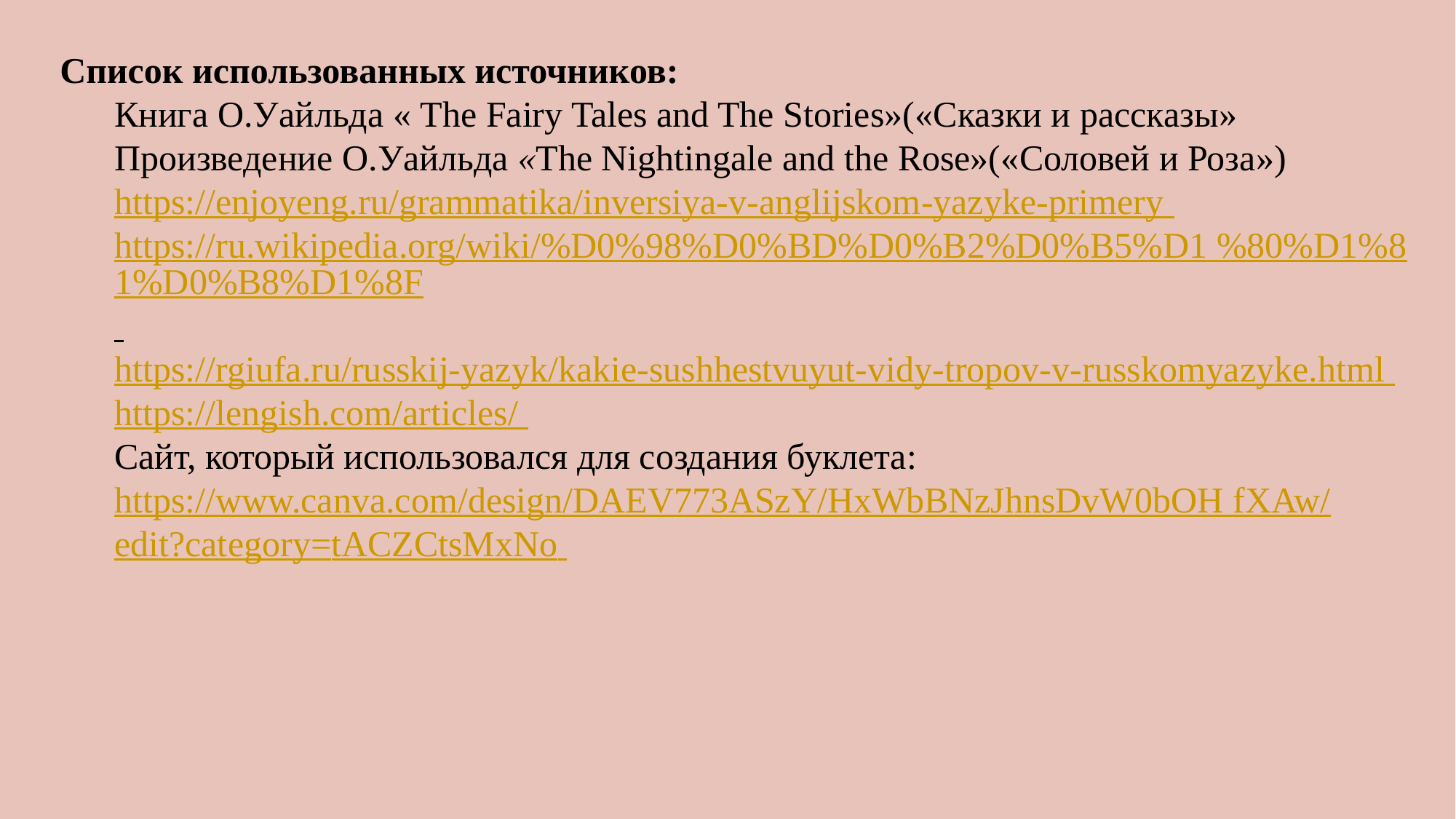

Список использованных источников:
Книга О.Уайльда « The Fairy Tales and The Stories»(«Сказки и рассказы»
Произведение О.Уайльда «The Nightingale and the Rose»(«Соловей и Роза»)
https://enjoyeng.ru/grammatika/inversiya-v-anglijskom-yazyke-primery
https://ru.wikipedia.org/wiki/%D0%98%D0%BD%D0%B2%D0%B5%D1 %80%D1%81%D0%B8%D1%8F
https://rgiufa.ru/russkij-yazyk/kakie-sushhestvuyut-vidy-tropov-v-russkomyazyke.html
https://lengish.com/articles/
Сайт, который использовался для создания буклета: https://www.canva.com/design/DAEV773ASzY/HxWbBNzJhnsDvW0bOH fXAw/edit?category=tACZCtsMxNo